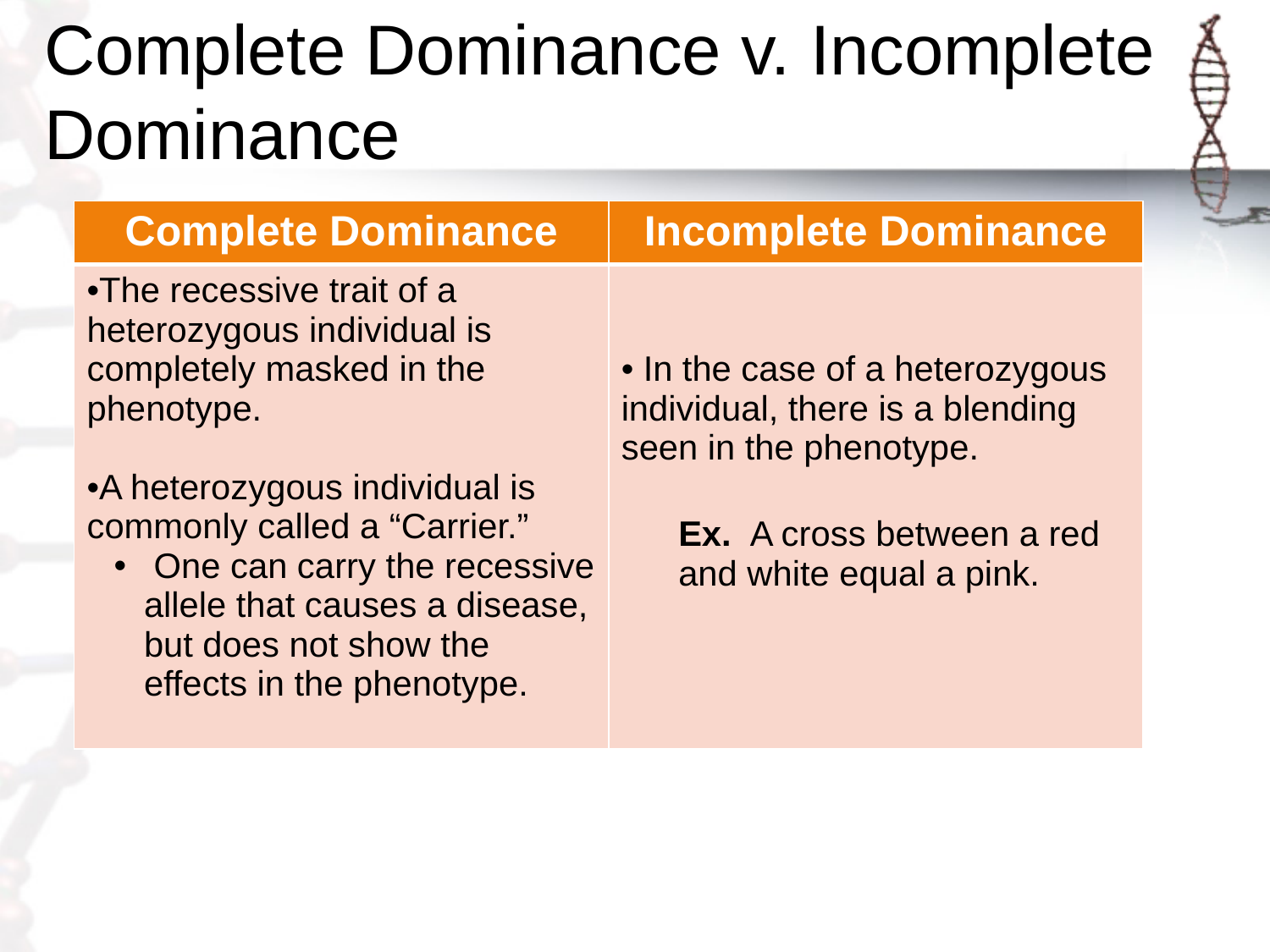

# Complete Dominance v. Incomplete Dominance
| Complete Dominance | Incomplete Dominance |
| --- | --- |
| The recessive trait of a heterozygous individual is completely masked in the phenotype. A heterozygous individual is commonly called a “Carrier.” One can carry the recessive allele that causes a disease, but does not show the effects in the phenotype. | In the case of a heterozygous individual, there is a blending seen in the phenotype. Ex. A cross between a red and white equal a pink. |